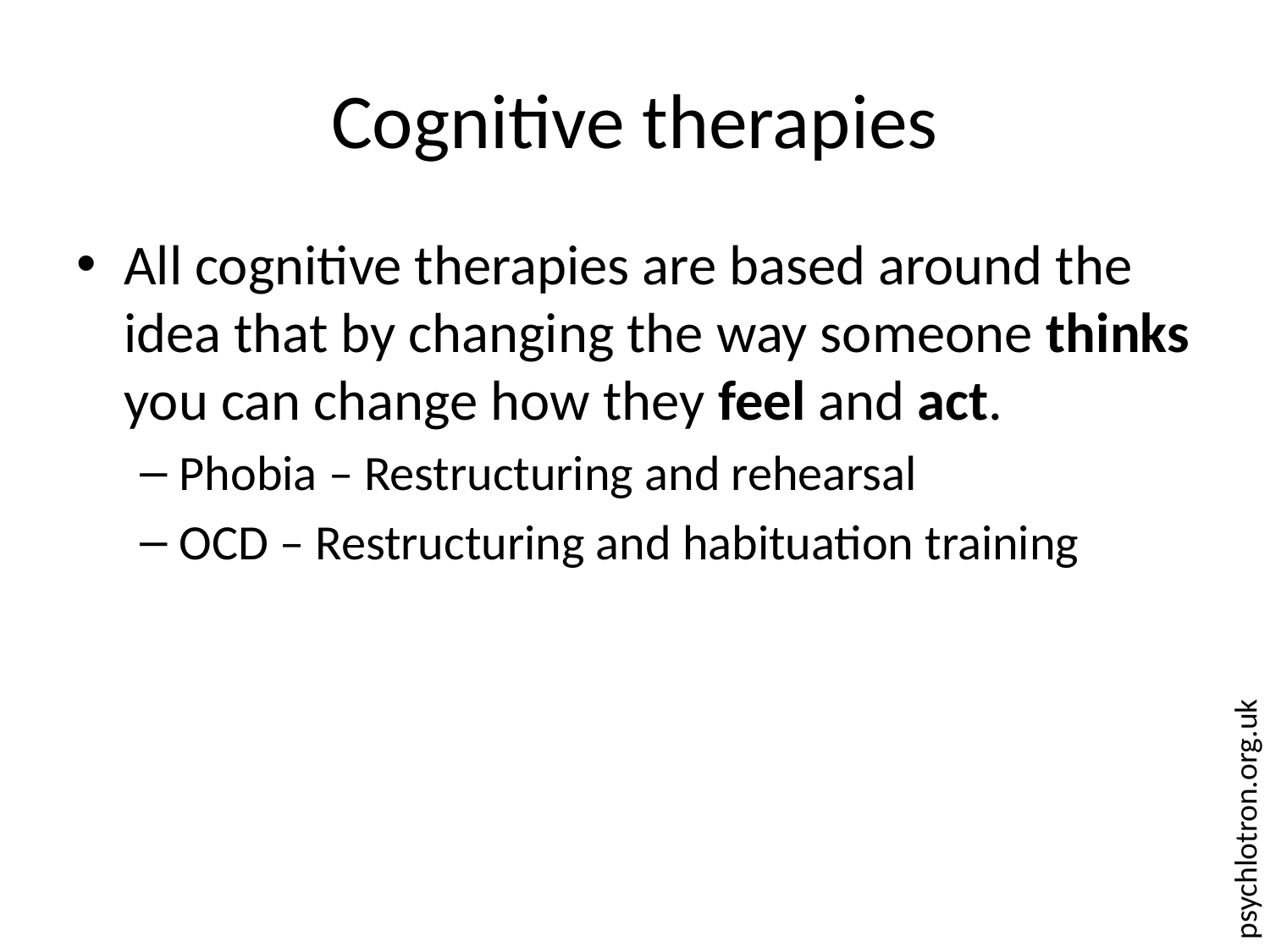

# Cognitive therapies
All cognitive therapies are based around the idea that by changing the way someone thinks you can change how they feel and act.
Phobia – Restructuring and rehearsal
OCD – Restructuring and habituation training